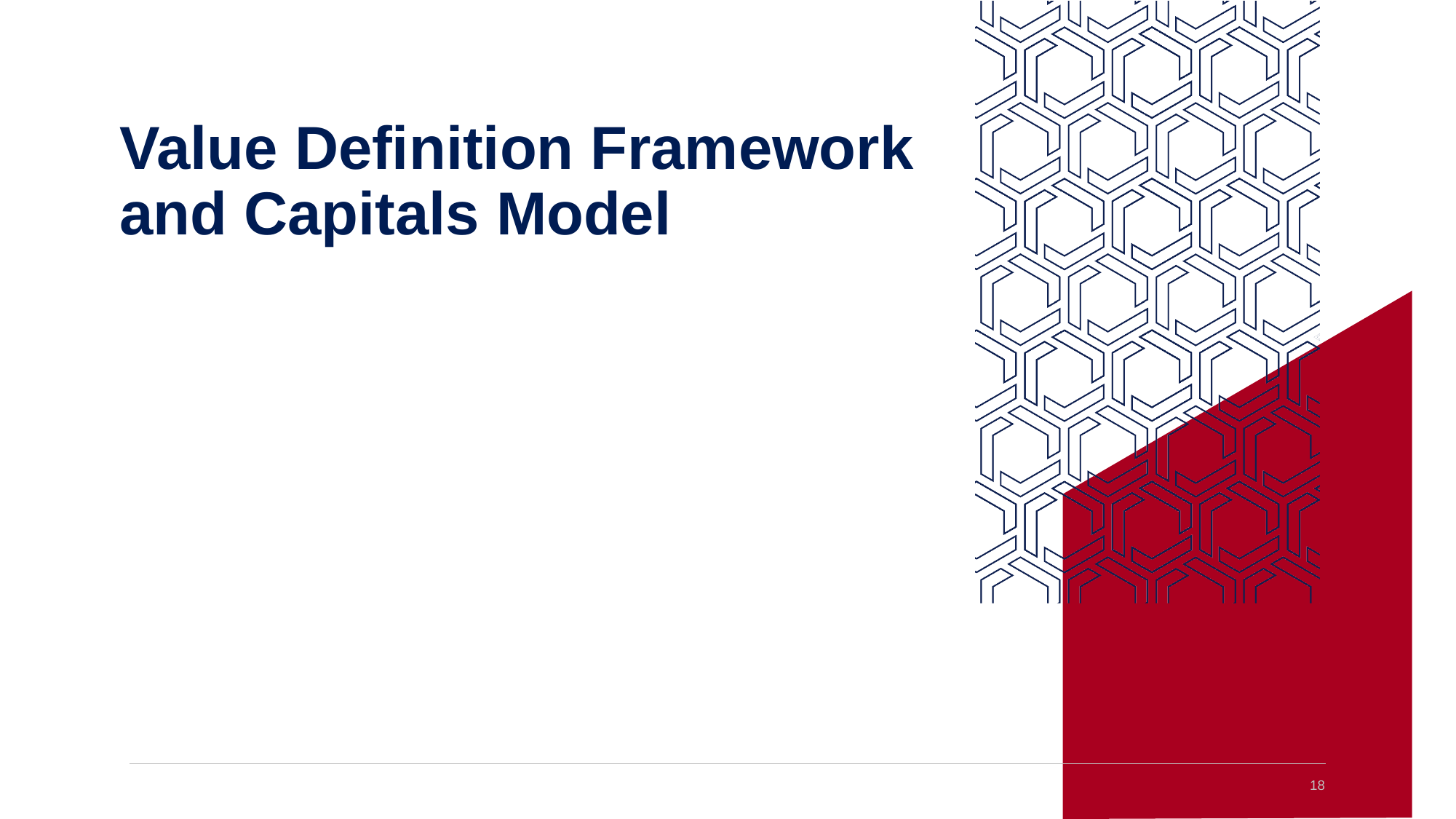

# Value Definition Framework and Capitals Model
18